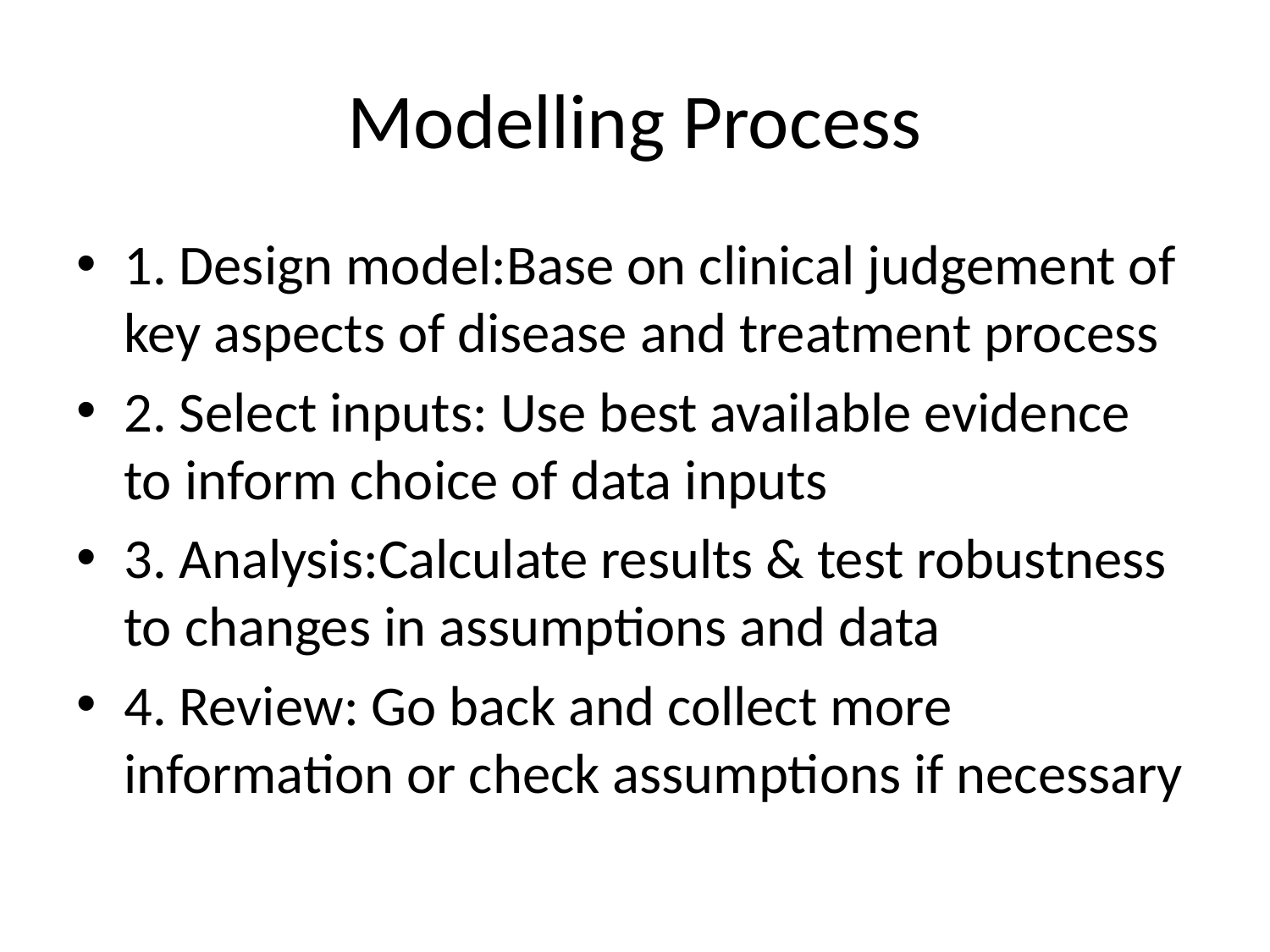

# Modelling Process
1. Design model:Base on clinical judgement of key aspects of disease and treatment process
2. Select inputs: Use best available evidence  to inform choice of data inputs
3. Analysis:Calculate results & test robustness to changes in assumptions and data
4. Review: Go back and collect more information or check assumptions if necessary